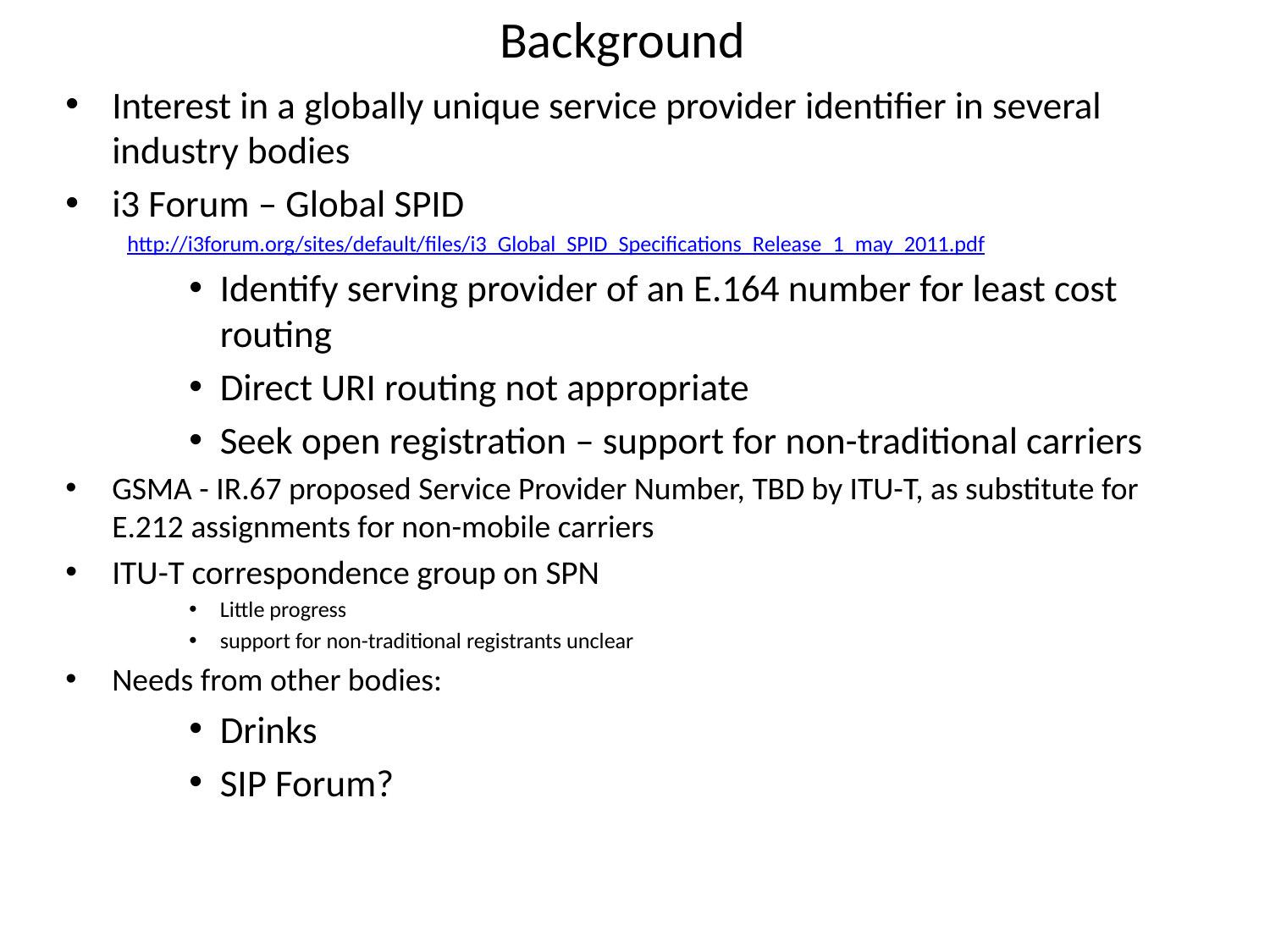

# Background
Interest in a globally unique service provider identifier in several industry bodies
i3 Forum – Global SPID
http://i3forum.org/sites/default/files/i3_Global_SPID_Specifications_Release_1_may_2011.pdf
Identify serving provider of an E.164 number for least cost routing
Direct URI routing not appropriate
Seek open registration – support for non-traditional carriers
GSMA - IR.67 proposed Service Provider Number, TBD by ITU-T, as substitute for E.212 assignments for non-mobile carriers
ITU-T correspondence group on SPN
Little progress
support for non-traditional registrants unclear
Needs from other bodies:
Drinks
SIP Forum?